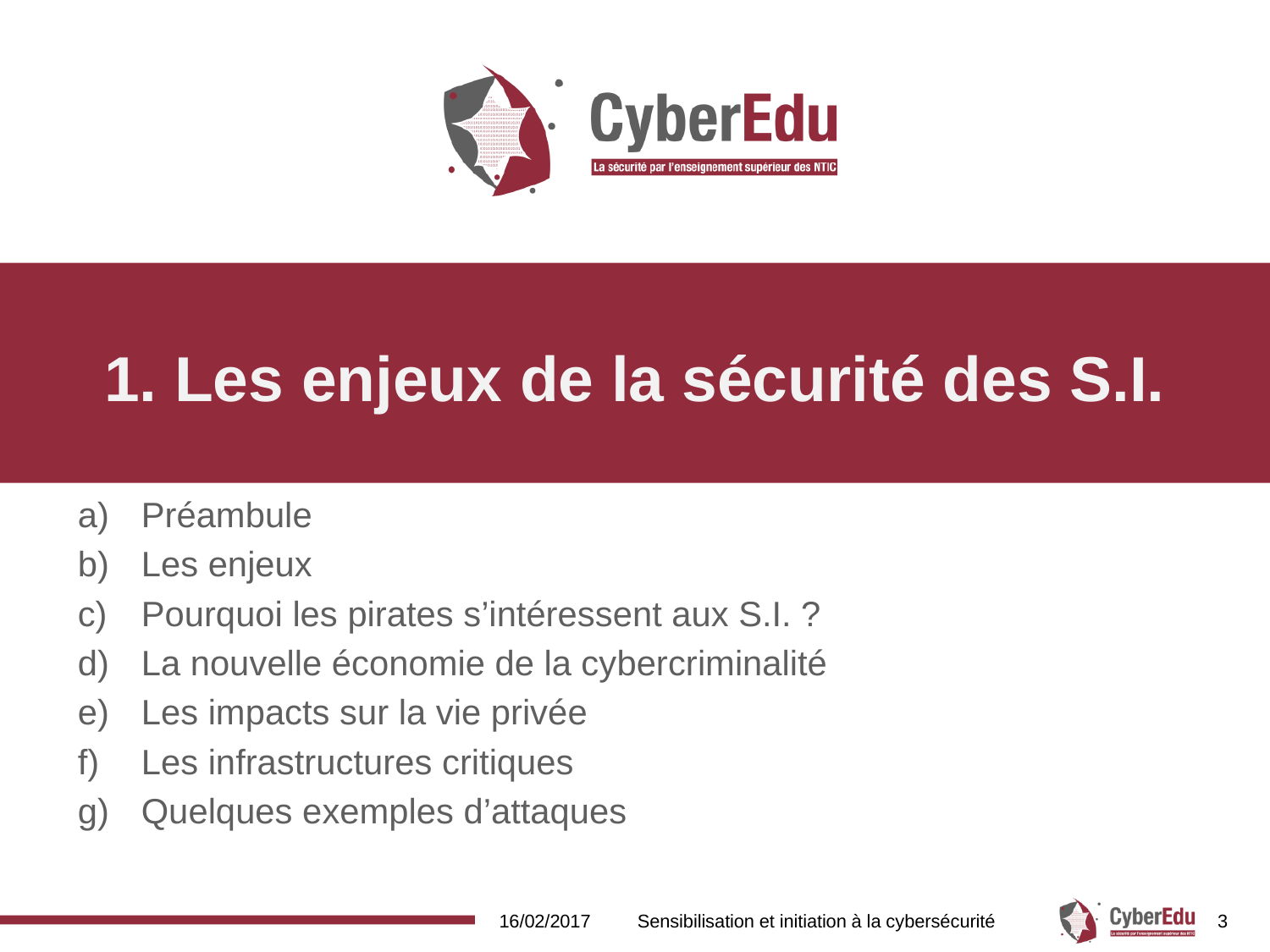

# 1. Les enjeux de la sécurité des S.I.
Préambule
Les enjeux
Pourquoi les pirates s’intéressent aux S.I. ?
La nouvelle économie de la cybercriminalité
Les impacts sur la vie privée
Les infrastructures critiques
Quelques exemples d’attaques
16/02/2017
Sensibilisation et initiation à la cybersécurité
3